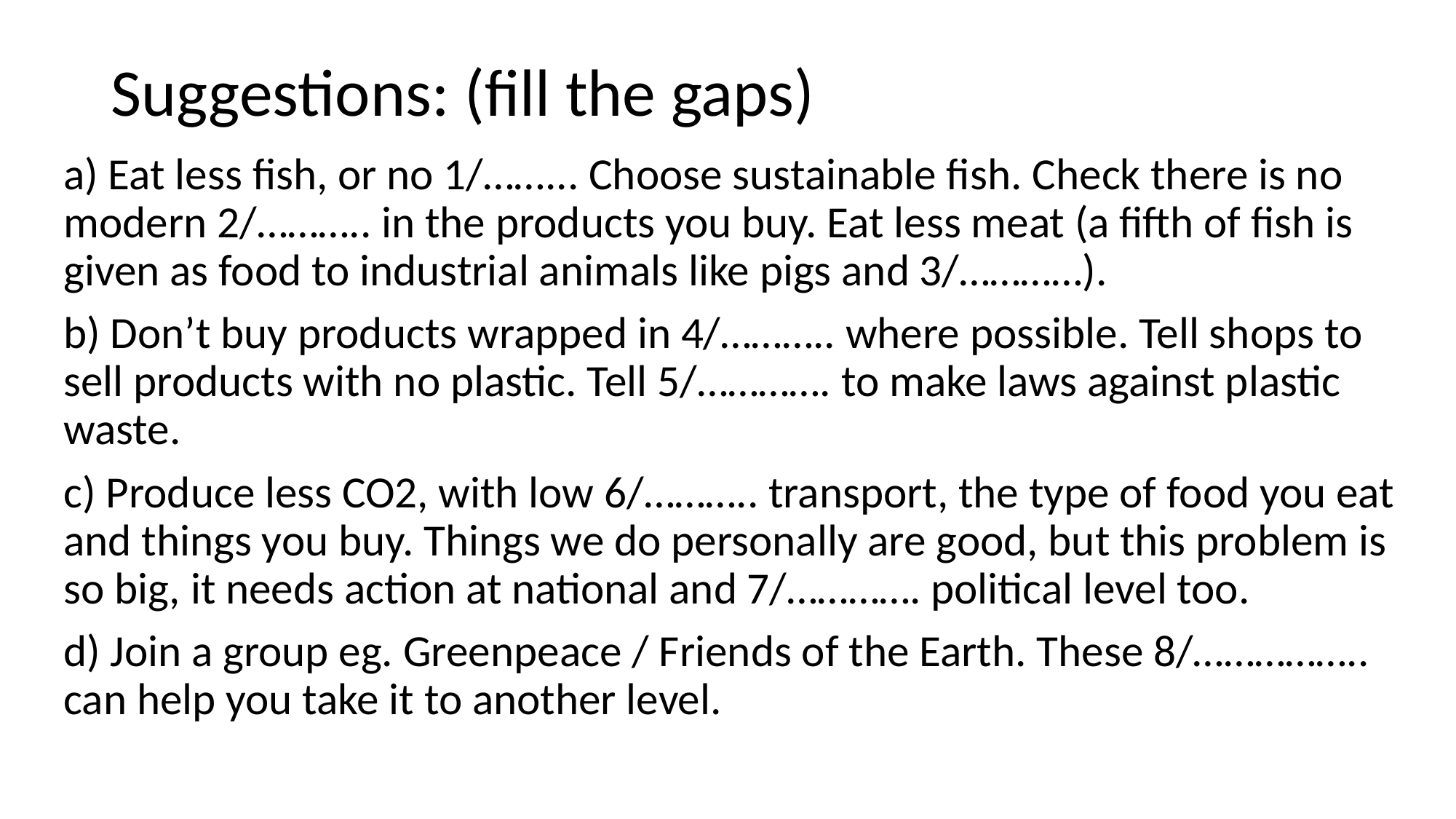

# Suggestions: (fill the gaps)
a) Eat less fish, or no 1/……... Choose sustainable fish. Check there is no modern 2/……….. in the products you buy. Eat less meat (a fifth of fish is given as food to industrial animals like pigs and 3/…………).
b) Don’t buy products wrapped in 4/……….. where possible. Tell shops to sell products with no plastic. Tell 5/…………. to make laws against plastic waste.
c) Produce less CO2, with low 6/……….. transport, the type of food you eat and things you buy. Things we do personally are good, but this problem is so big, it needs action at national and 7/…………. political level too.
d) Join a group eg. Greenpeace / Friends of the Earth. These 8/…………….. can help you take it to another level.